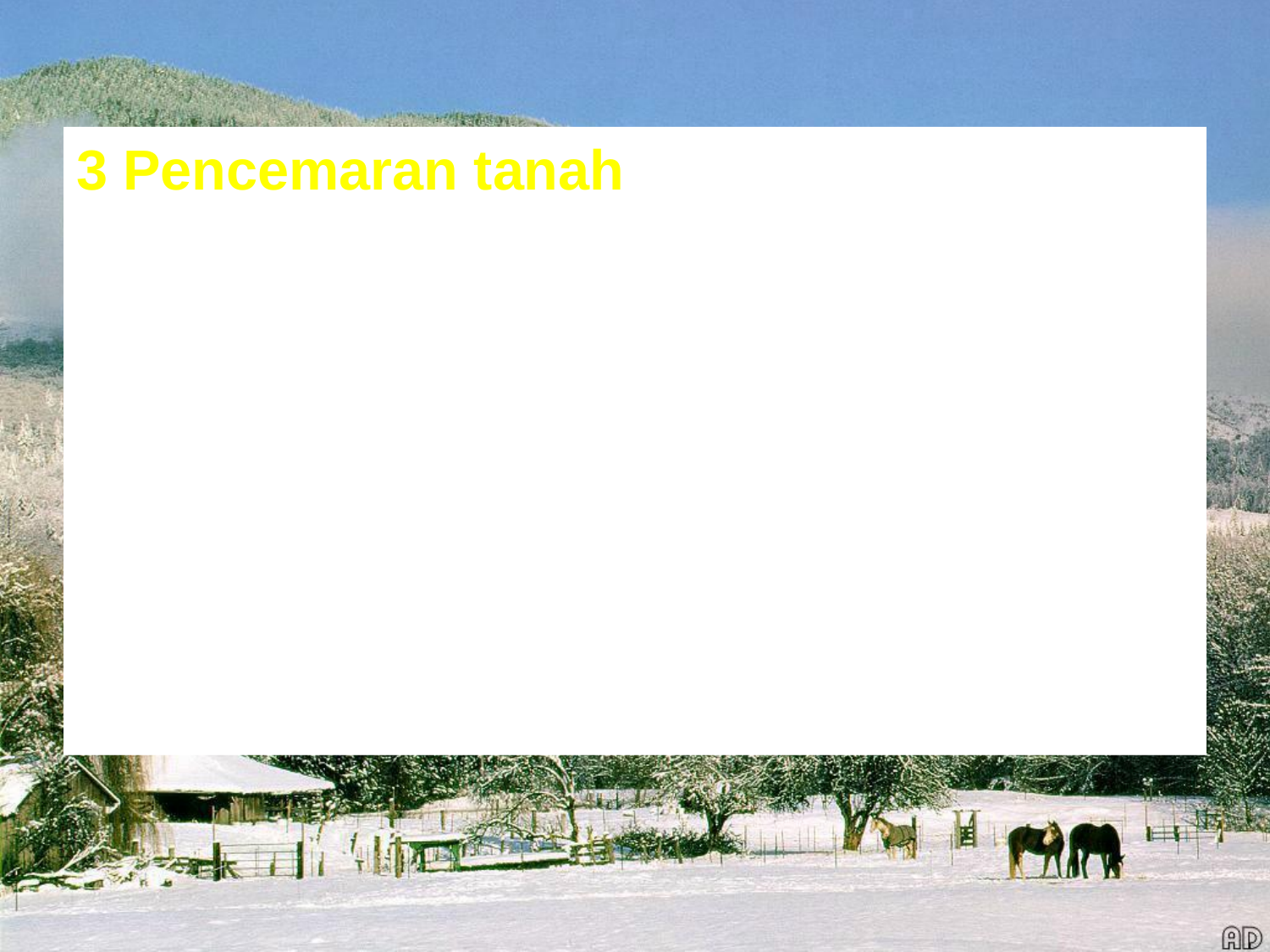

3 Pencemaran tanah
Pembuangan bahan-bahan buangan kilang seperti minyak, sisa toksid dan sisa-sisa buangan kilang
Pembuangan sampah ada dimerata-rata tempat.
Penggunaan racun serangga secara berlebihan.